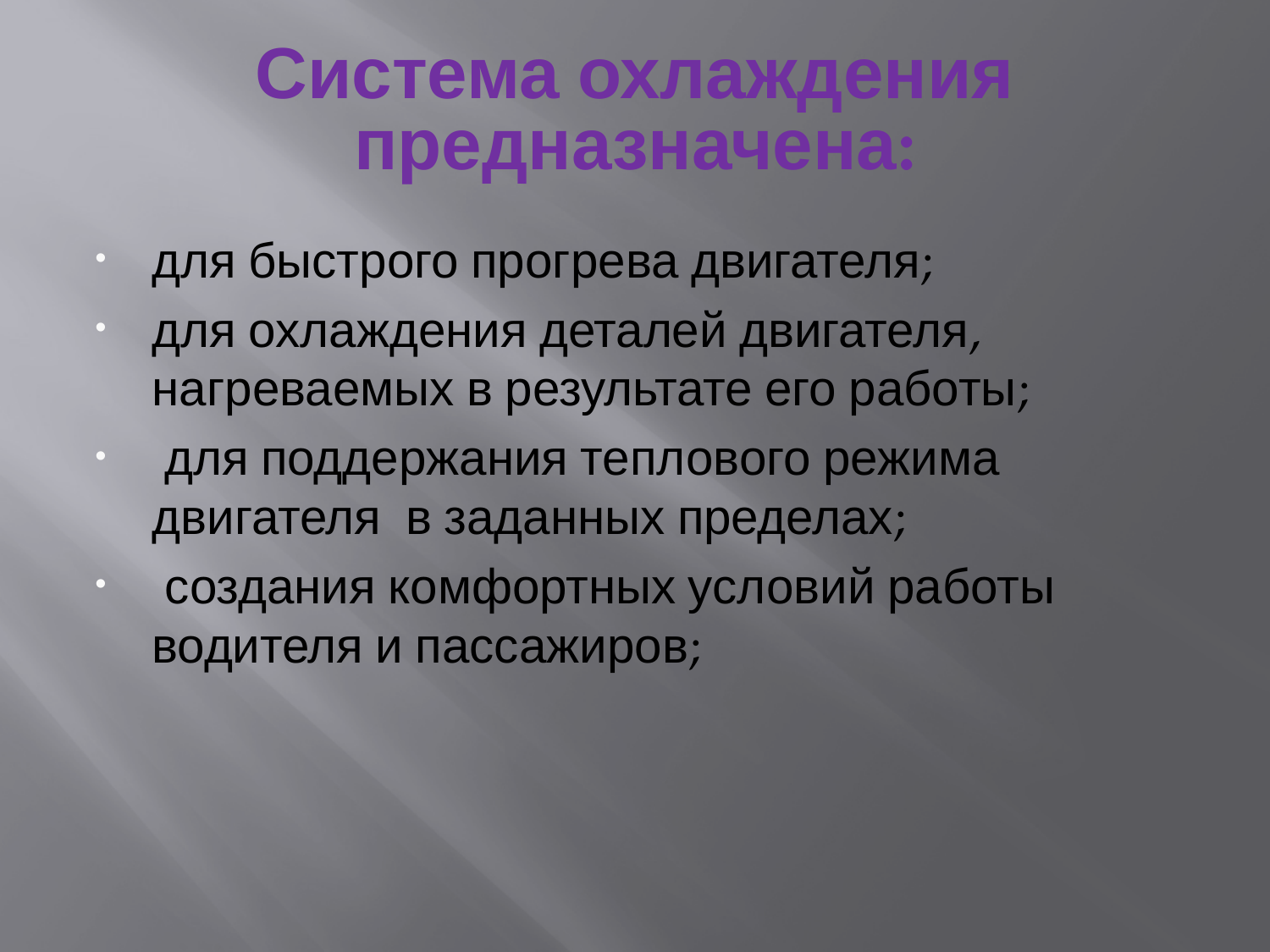

# Система охлаждения предназначена:
для быстрого прогрева двигателя;
для охлаждения деталей двигателя, нагреваемых в результате его работы;
 для поддержания теплового режима двигателя  в заданных пределах;
 создания комфортных условий работы водителя и пассажиров;